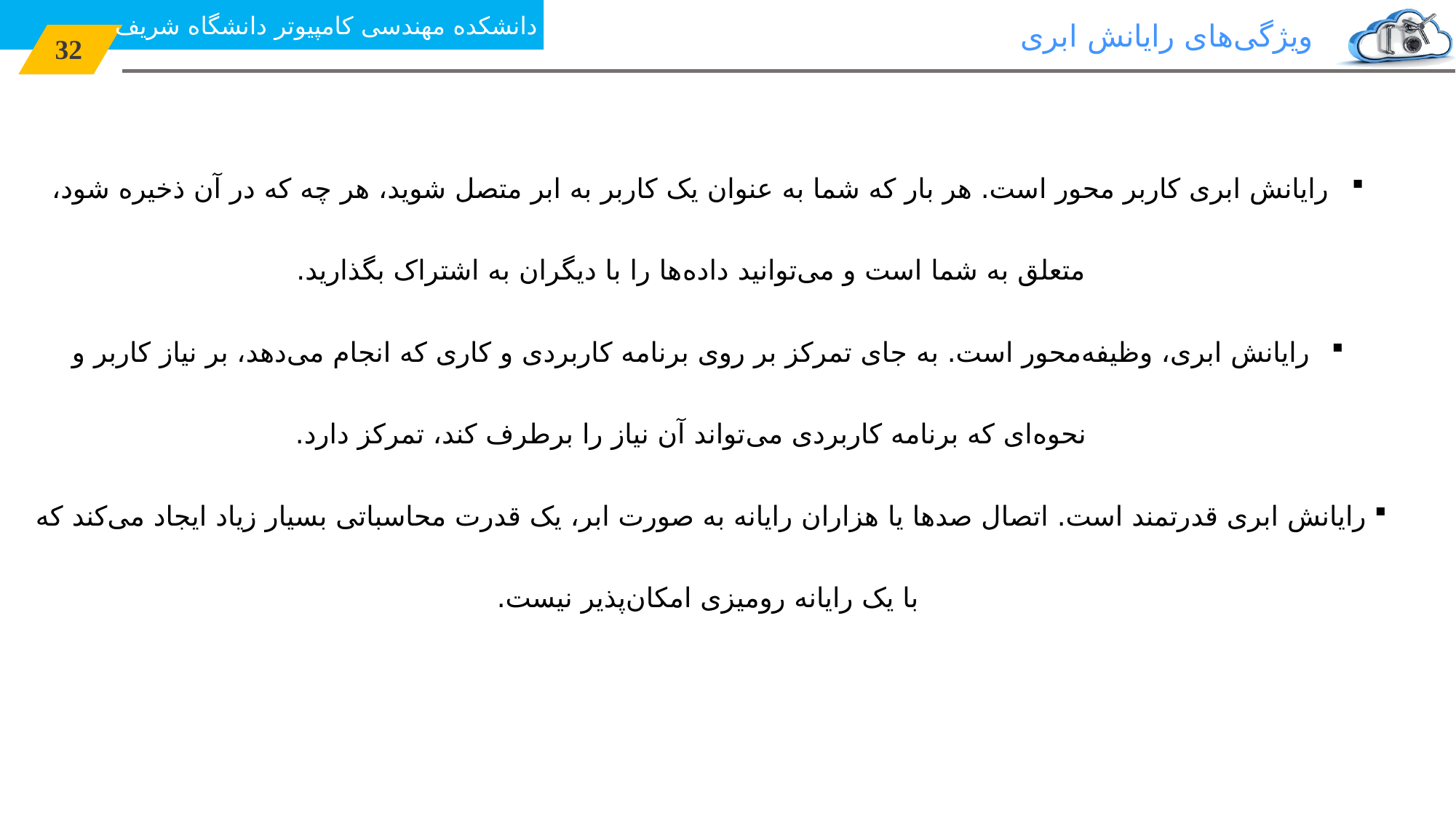

دانشکده مهندسی کامپیوتر دانشگاه شریف
ویژگی‌های رایانش ابری
32
رایانش ابری کاربر محور است. هر بار که شما به عنوان یک کاربر به ابر متصل شوید، هر چه که در آن ذخیره شود، متعلق به شما است و می‌توانید داده‌ها را با دیگران به اشتراک بگذارید.
رایانش ابری، وظیفه‌محور است. به ‌جای تمرکز بر روی برنامه کاربردی و کاری که انجام می‌دهد، بر نیاز کاربر و نحوه‌ای که برنامه کاربردی می‌تواند آن نیاز را برطرف کند، تمرکز دارد.
رایانش ابری قدرتمند است. اتصال صدها یا هزاران رایانه به صورت ابر، یک قدرت محاسباتی بسیار زیاد ایجاد می‌کند که با یک رایانه رومیزی امکان‌پذیر نیست.